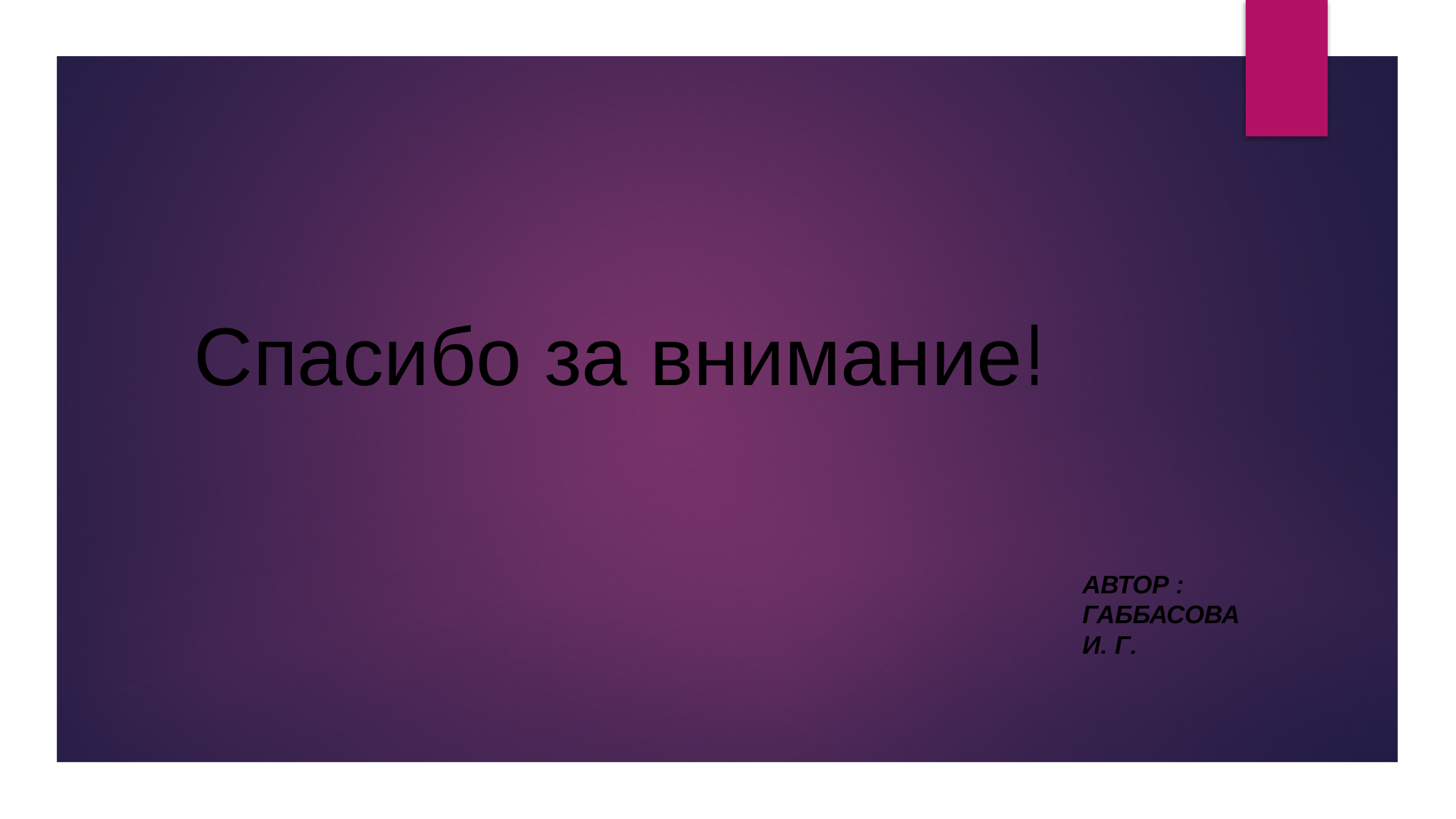

# Спасибо за внимание!
автор : Габбасова и. г.